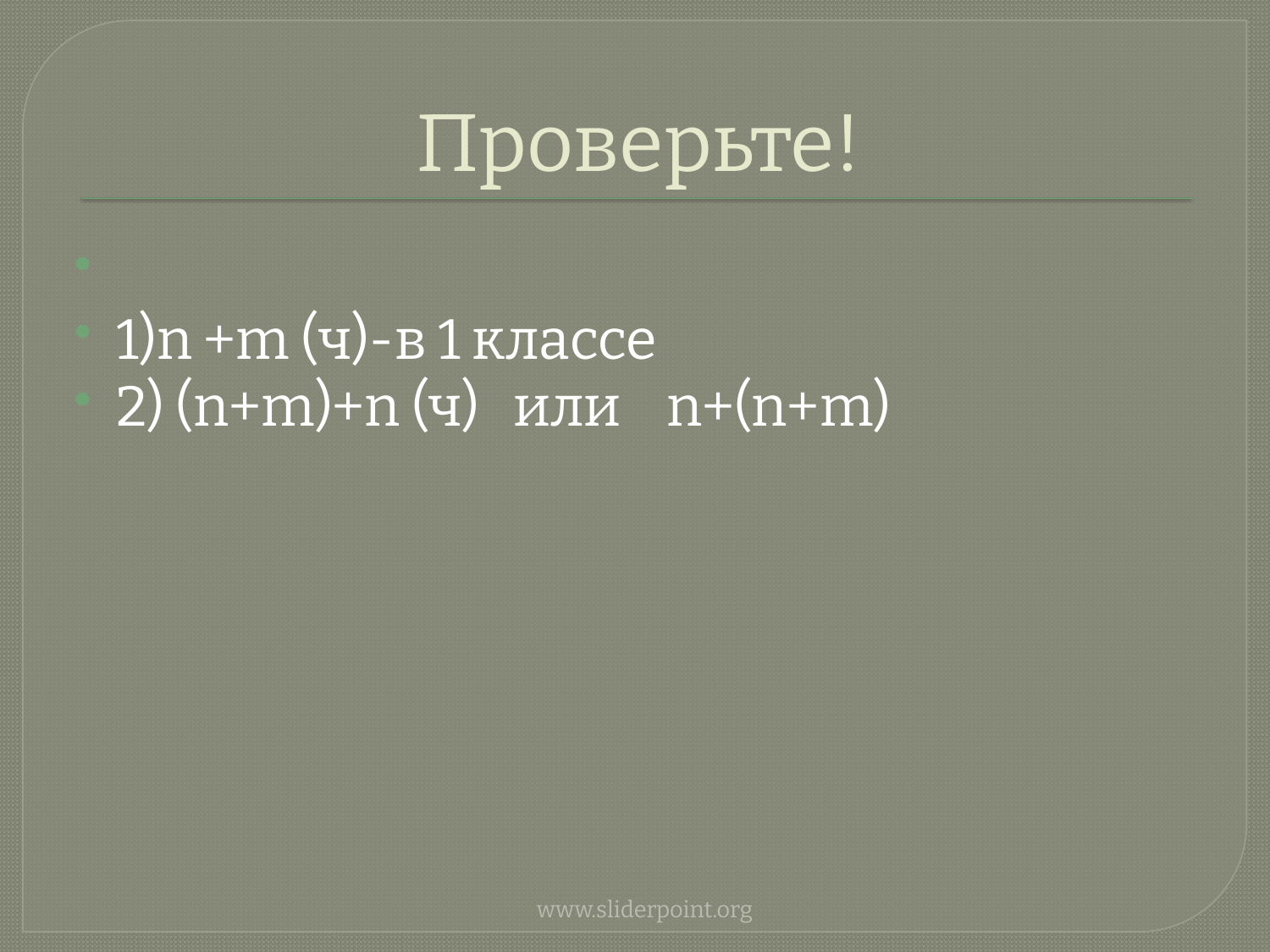

# Проверьте!

1)n +m (ч)-в 1 классе
2) (n+m)+n (ч)   или    n+(n+m)
www.sliderpoint.org